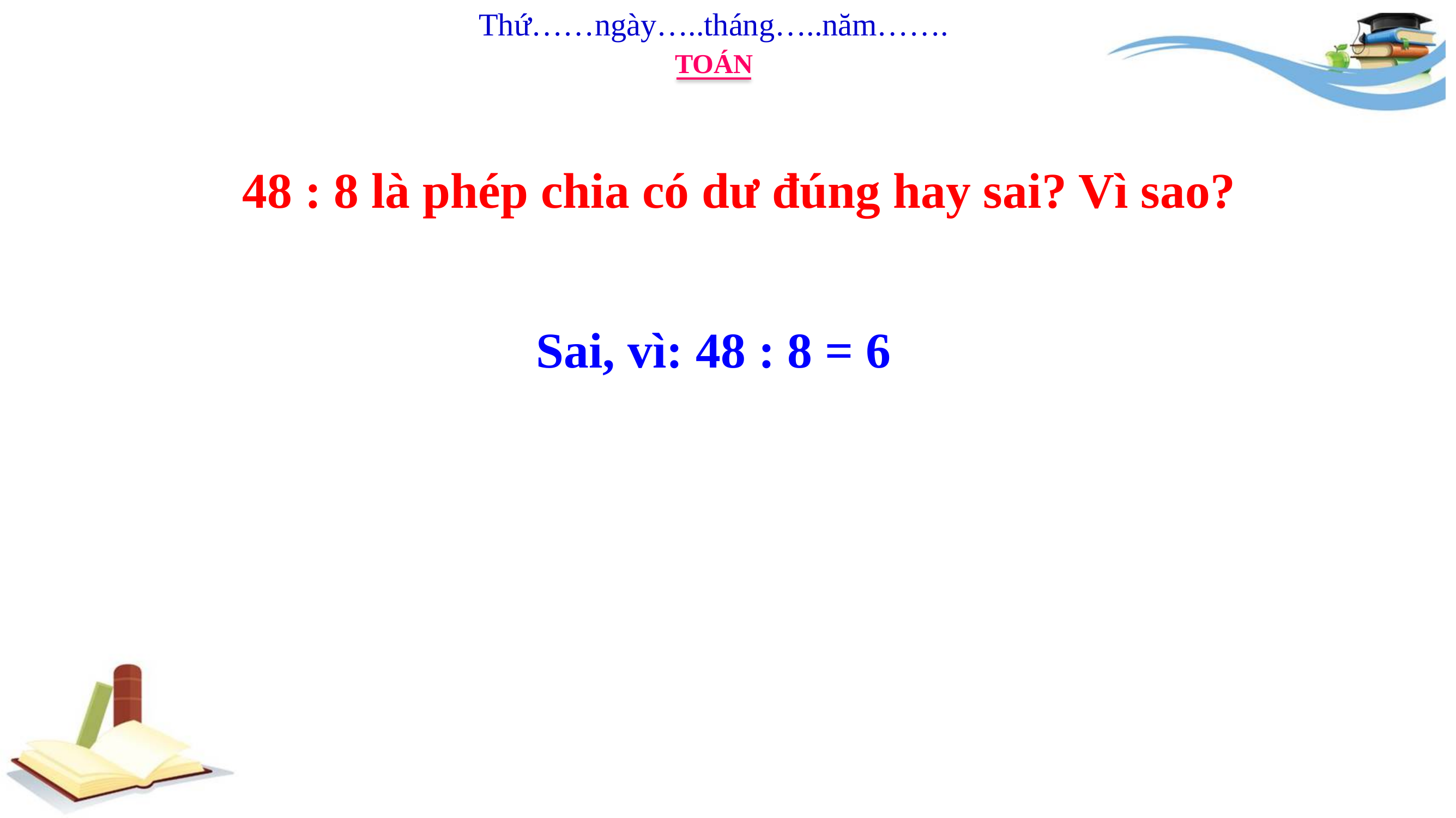

Thứ……ngày…..tháng…..năm…….
TOÁN
48 : 8 là phép chia có dư đúng hay sai? Vì sao?
Sai, vì: 48 : 8 = 6